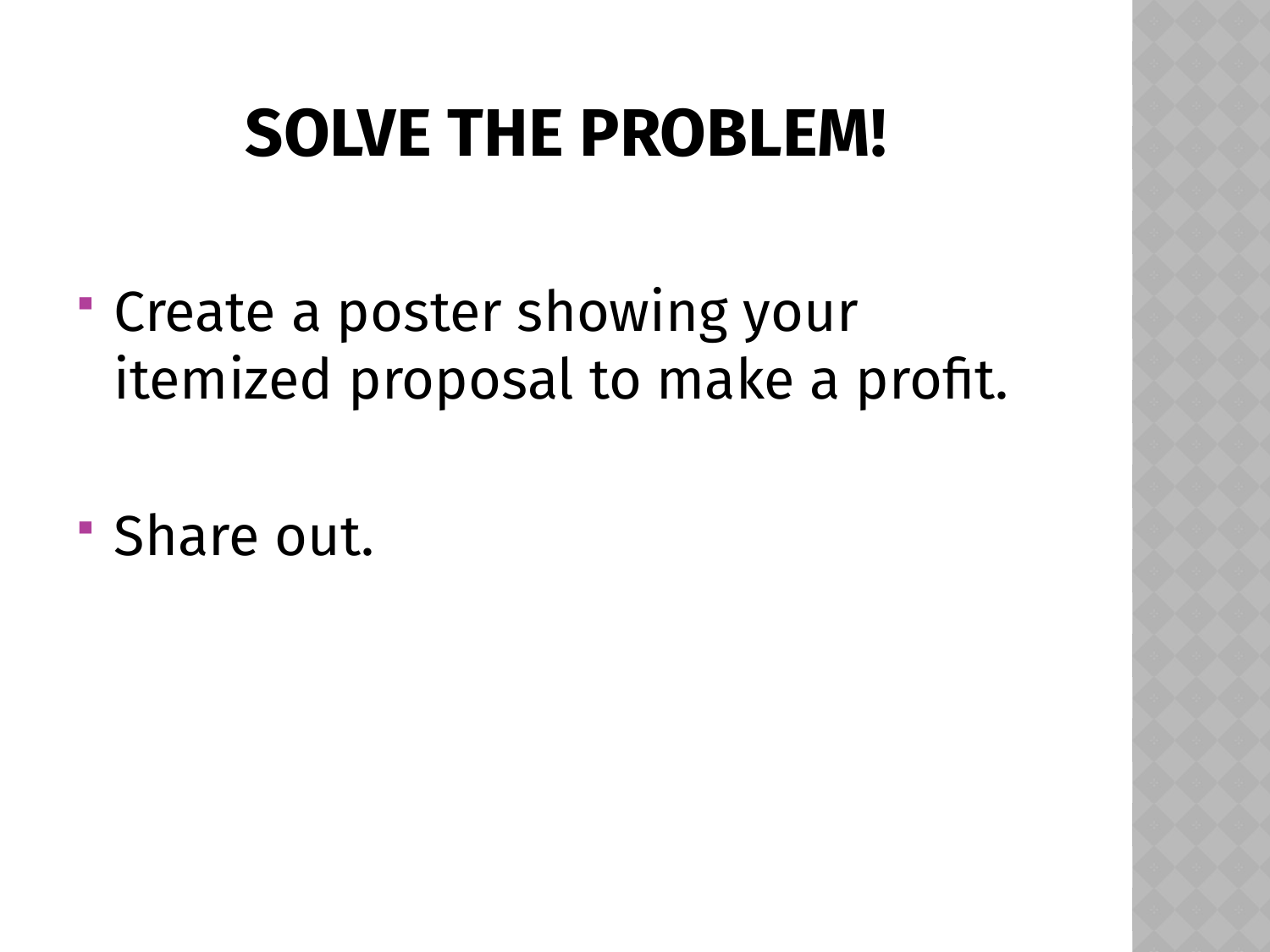

# Solve the problem!
Create a poster showing your itemized proposal to make a profit.

Share out.